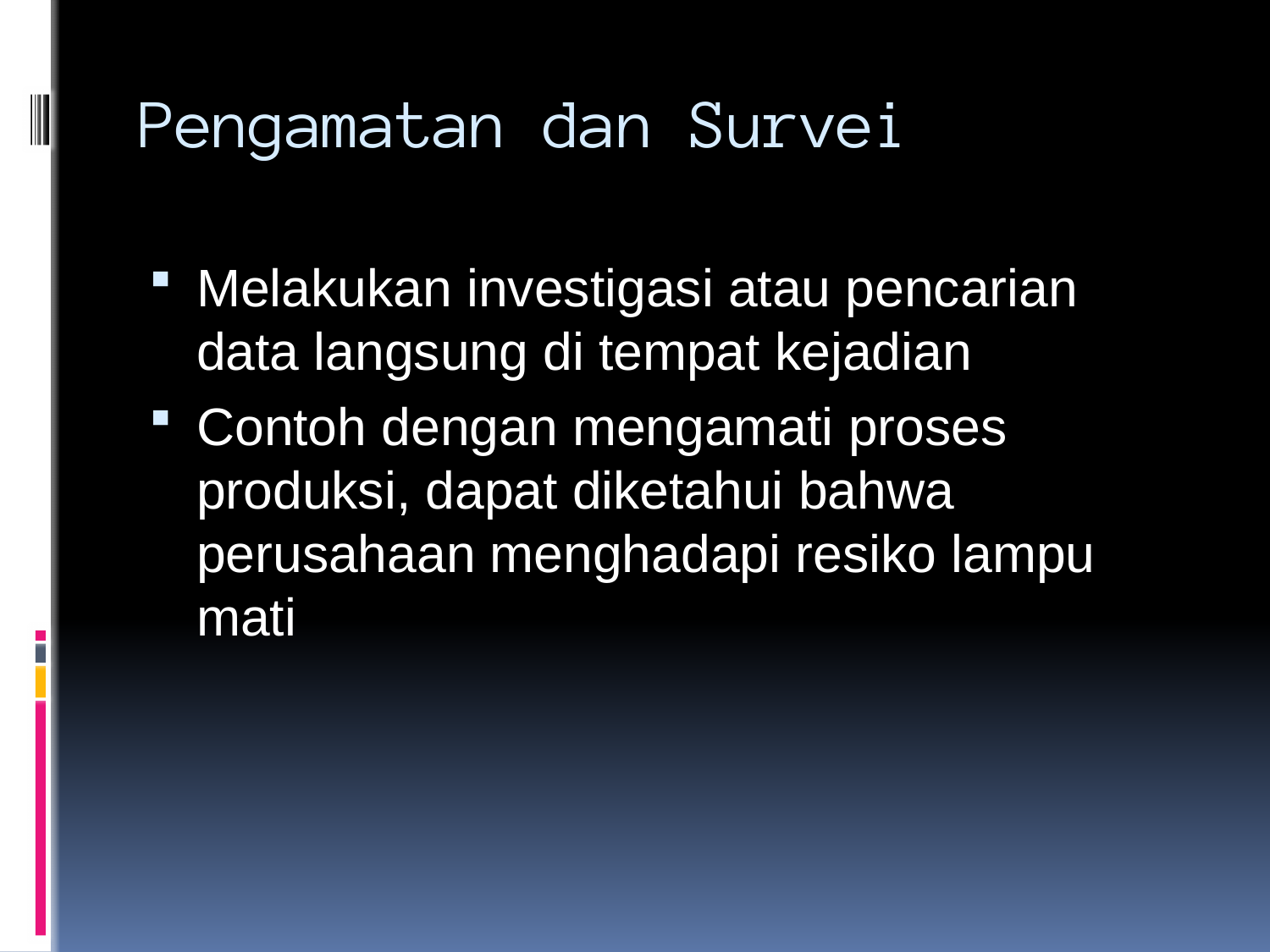

# Pengamatan dan Survei
Melakukan investigasi atau pencarian data langsung di tempat kejadian
Contoh dengan mengamati proses produksi, dapat diketahui bahwa perusahaan menghadapi resiko lampu mati